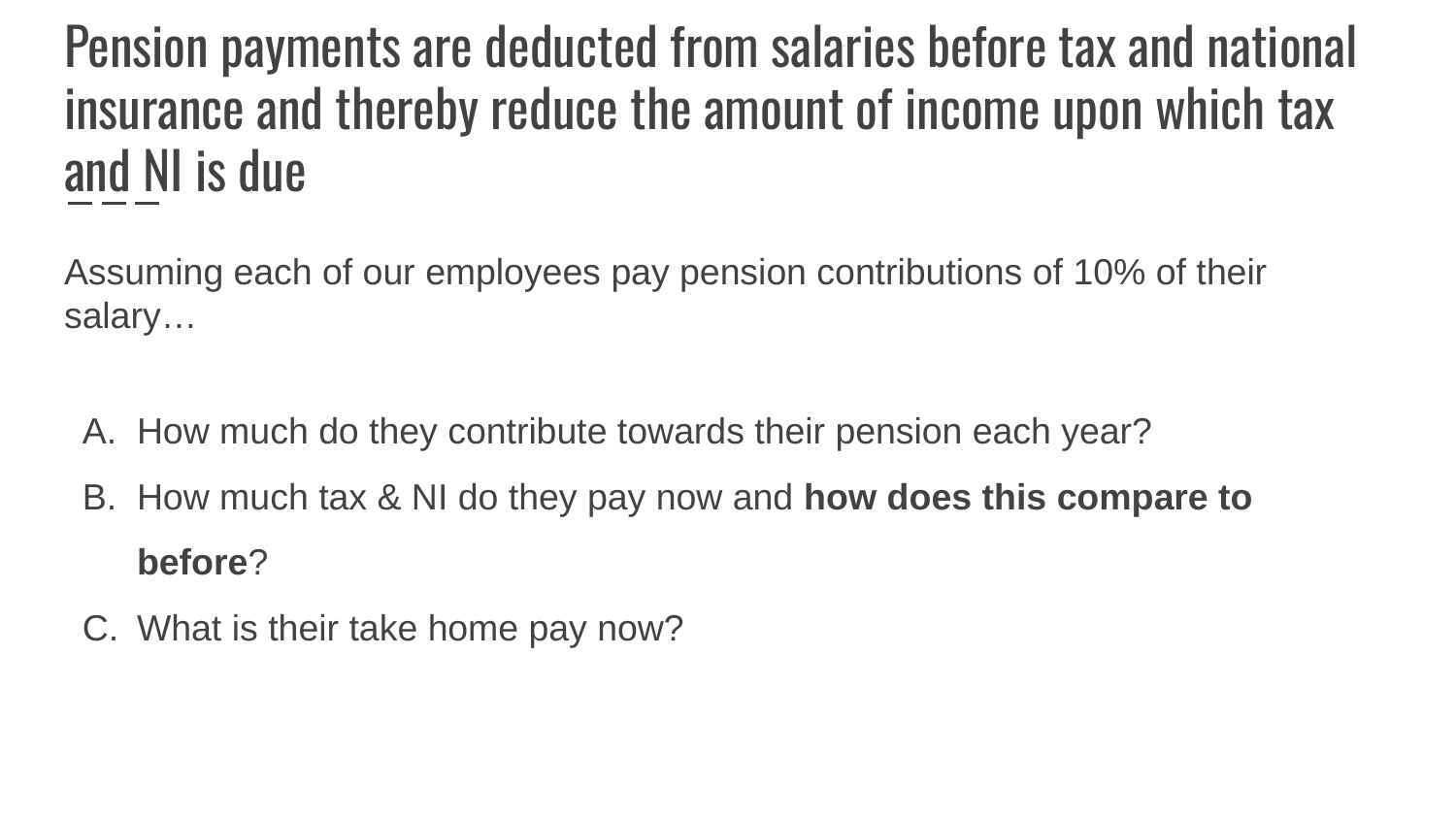

# Pension payments are deducted from salaries before tax and national insurance and thereby reduce the amount of income upon which tax and NI is due
Assuming each of our employees pay pension contributions of 10% of their salary…

How much do they contribute towards their pension each year?
How much tax & NI do they pay now and how does this compare to before?
What is their take home pay now?